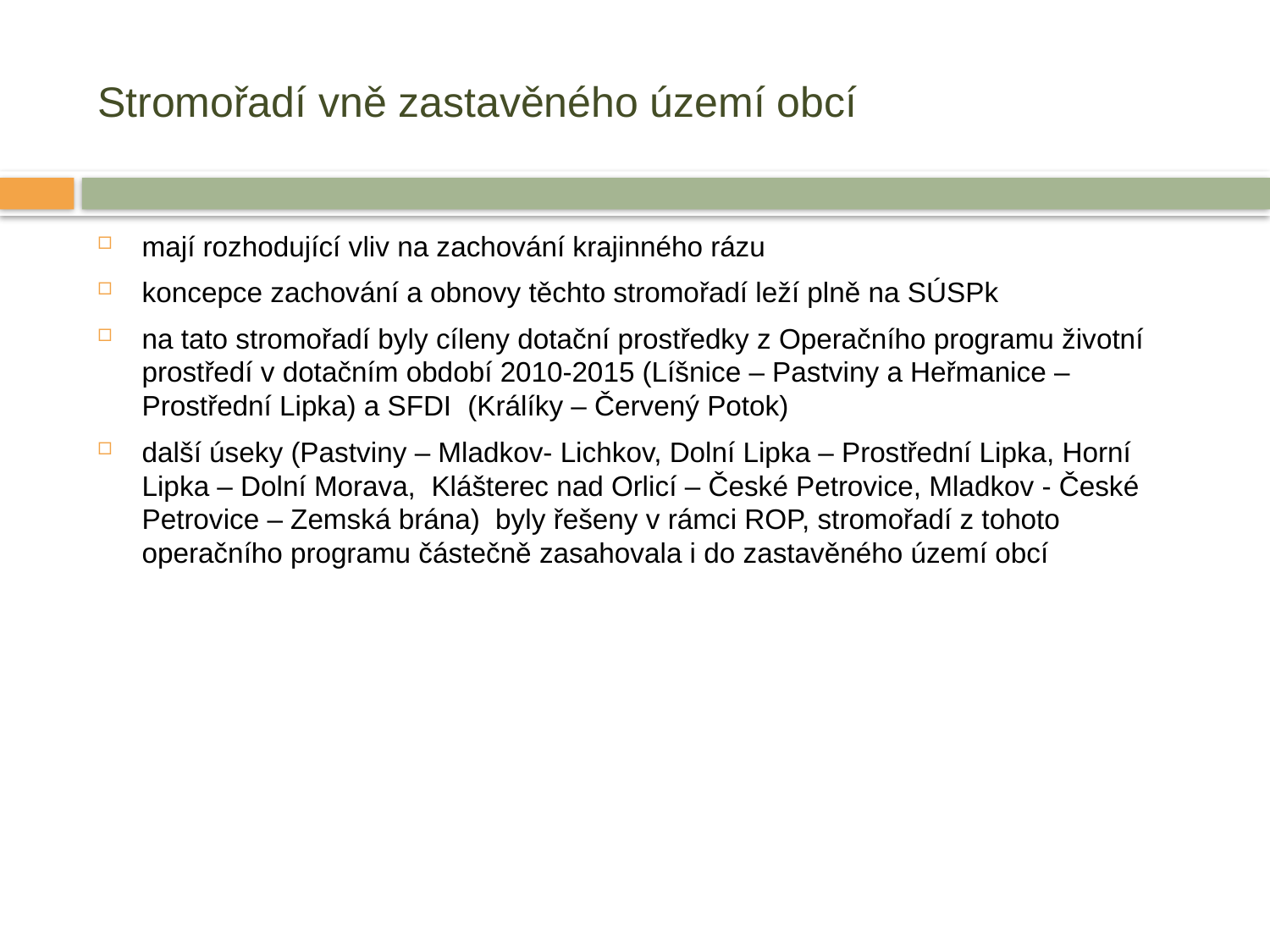

# Stromořadí vně zastavěného území obcí
mají rozhodující vliv na zachování krajinného rázu
koncepce zachování a obnovy těchto stromořadí leží plně na SÚSPk
na tato stromořadí byly cíleny dotační prostředky z Operačního programu životní prostředí v dotačním období 2010-2015 (Líšnice – Pastviny a Heřmanice – Prostřední Lipka) a SFDI  (Králíky – Červený Potok)
další úseky (Pastviny – Mladkov- Lichkov, Dolní Lipka – Prostřední Lipka, Horní Lipka – Dolní Morava,  Klášterec nad Orlicí – České Petrovice, Mladkov - České Petrovice – Zemská brána)  byly řešeny v rámci ROP, stromořadí z tohoto operačního programu částečně zasahovala i do zastavěného území obcí